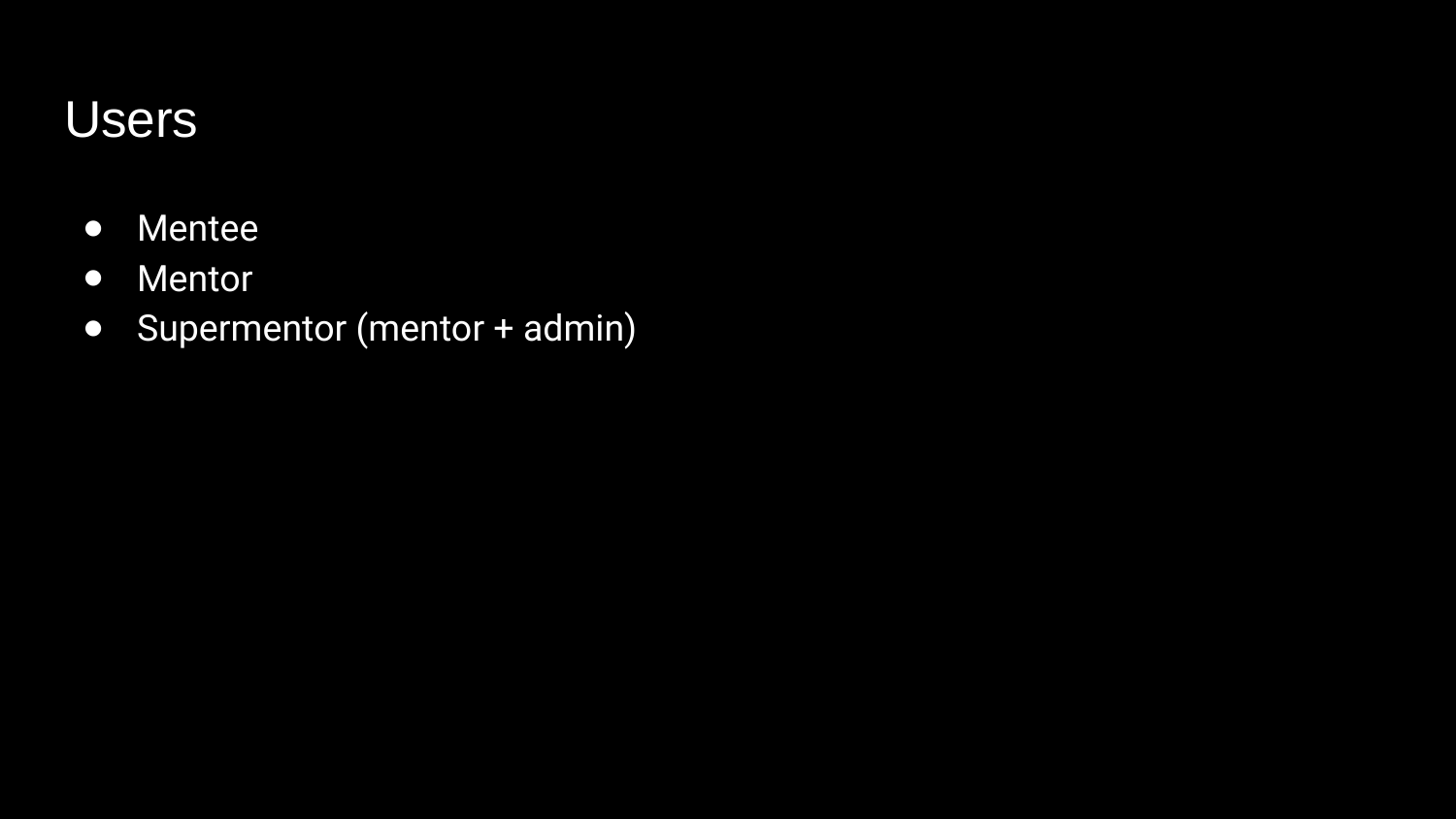

# Users
Mentee
Mentor
Supermentor (mentor + admin)